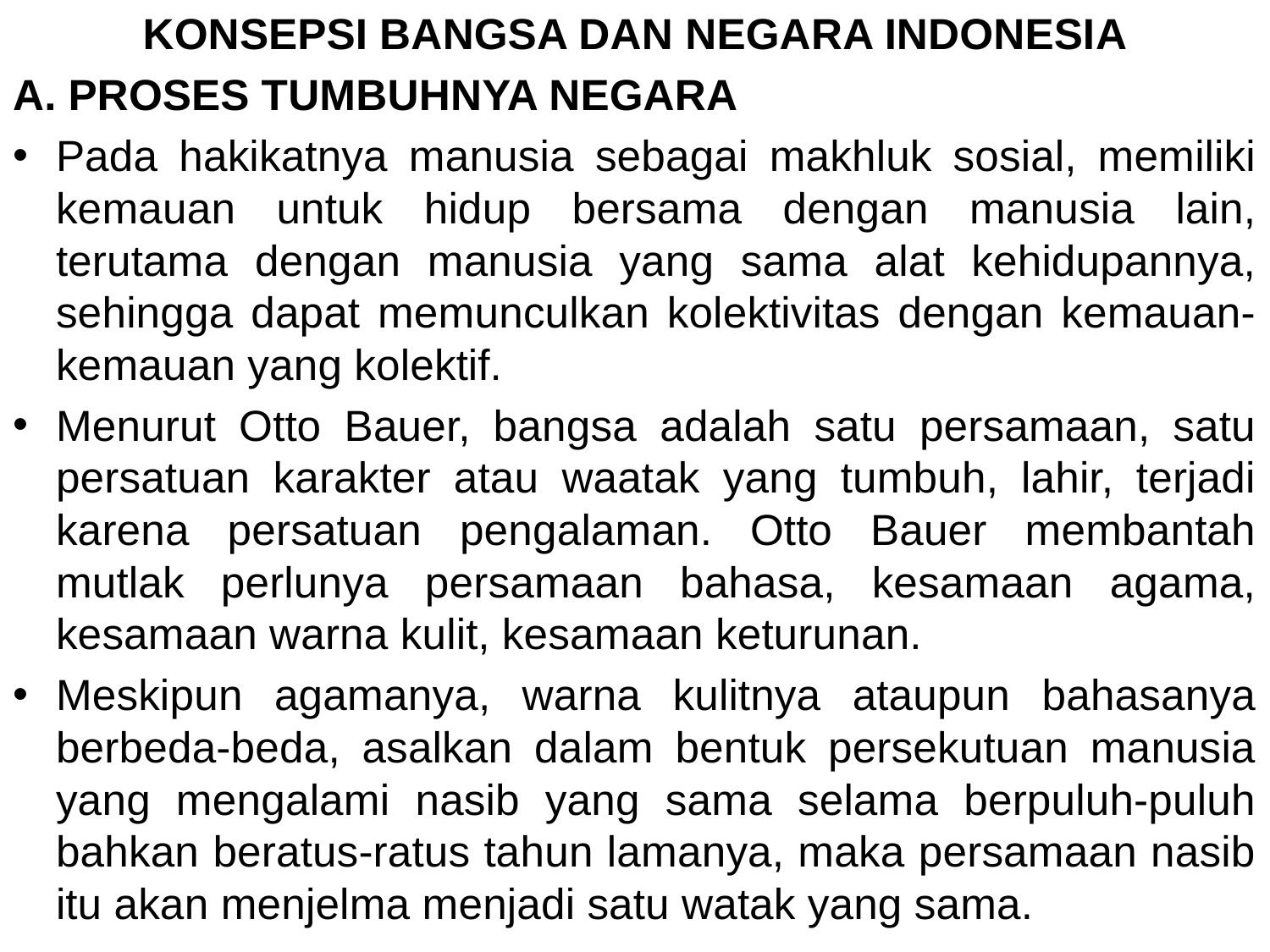

KONSEPSI BANGSA DAN NEGARA INDONESIA
A. PROSES TUMBUHNYA NEGARA
Pada hakikatnya manusia sebagai makhluk sosial, memiliki kemauan untuk hidup bersama dengan manusia lain, terutama dengan manusia yang sama alat kehidupannya, sehingga dapat memunculkan kolektivitas dengan kemauan-kemauan yang kolektif.
Menurut Otto Bauer, bangsa adalah satu persamaan, satu persatuan karakter atau waatak yang tumbuh, lahir, terjadi karena persatuan pengalaman. Otto Bauer membantah mutlak perlunya persamaan bahasa, kesamaan agama, kesamaan warna kulit, kesamaan keturunan.
Meskipun agamanya, warna kulitnya ataupun bahasanya berbeda-beda, asalkan dalam bentuk persekutuan manusia yang mengalami nasib yang sama selama berpuluh-puluh bahkan beratus-ratus tahun lamanya, maka persamaan nasib itu akan menjelma menjadi satu watak yang sama.